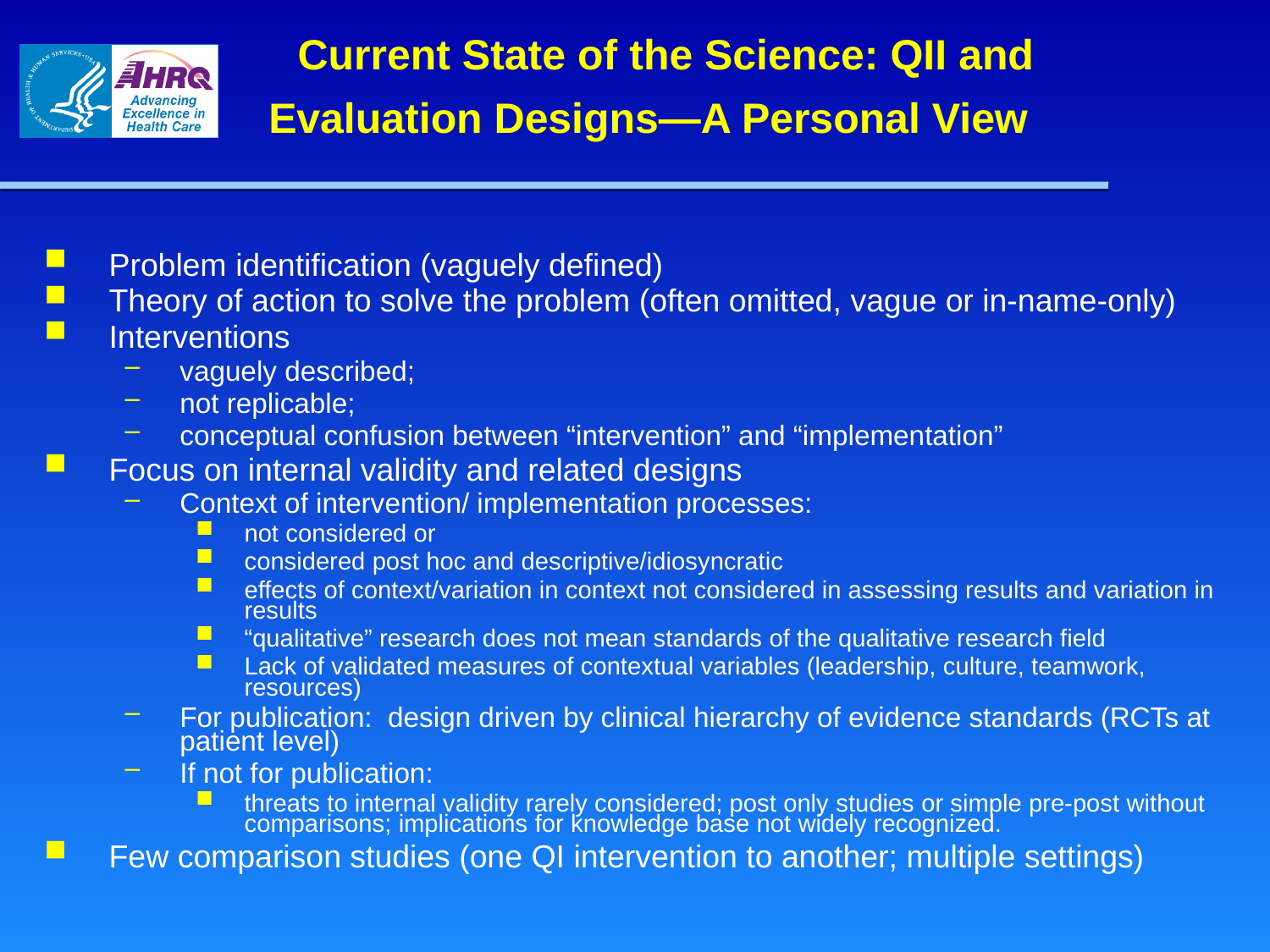

# Current State of the Science: QII and Evaluation Designs—A Personal View

Problem identification (vaguely defined)
Theory of action to solve the problem (often omitted, vague or in-name-only)
Interventions
vaguely described;
not replicable;
conceptual confusion between “intervention” and “implementation”
Focus on internal validity and related designs
Context of intervention/ implementation processes:
not considered or
considered post hoc and descriptive/idiosyncratic
effects of context/variation in context not considered in assessing results and variation in results
“qualitative” research does not mean standards of the qualitative research field
Lack of validated measures of contextual variables (leadership, culture, teamwork, resources)
For publication:  design driven by clinical hierarchy of evidence standards (RCTs at patient level)
If not for publication:
threats to internal validity rarely considered; post only studies or simple pre-post without comparisons; implications for knowledge base not widely recognized.
Few comparison studies (one QI intervention to another; multiple settings)